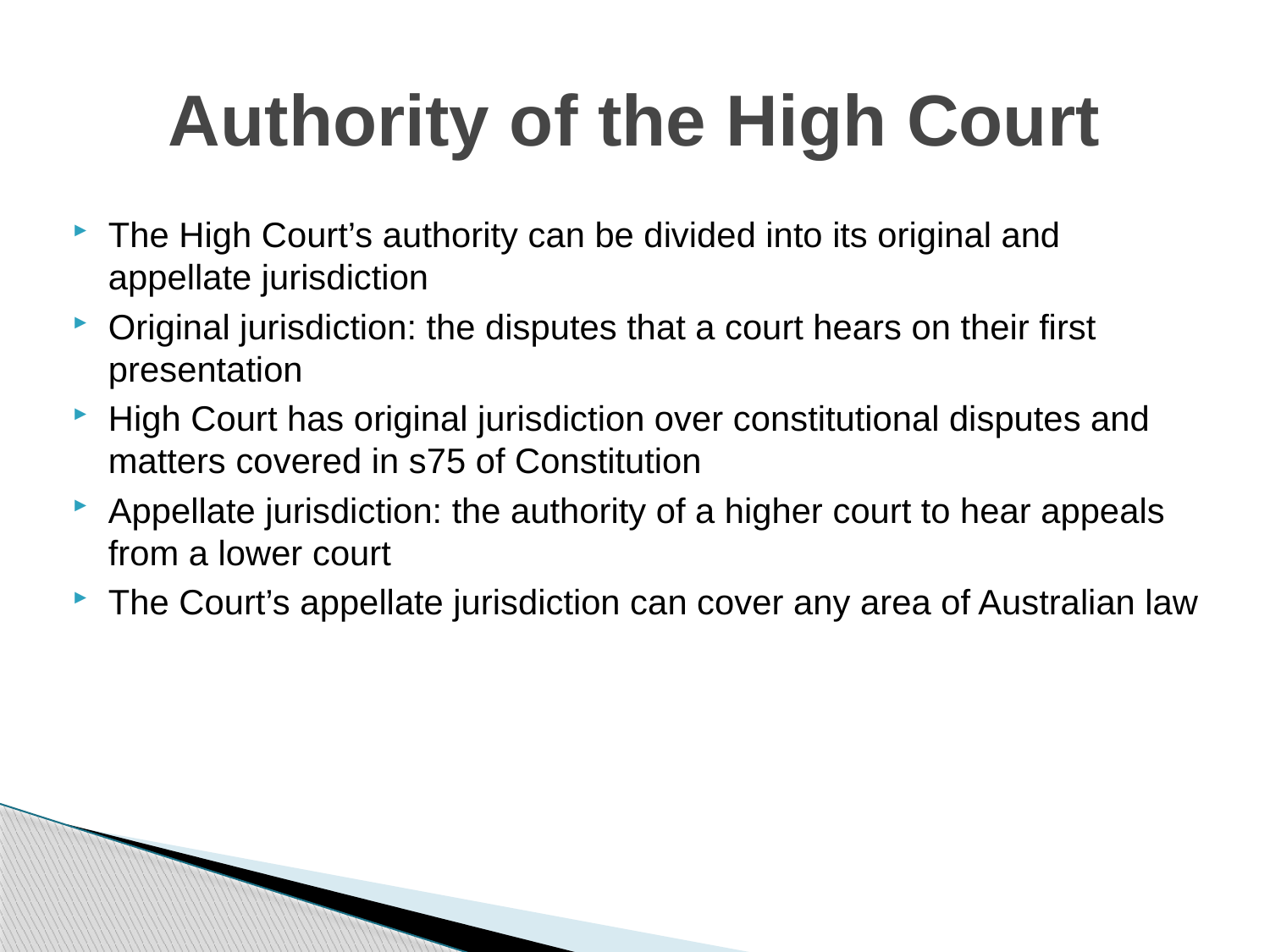

# Authority of the High Court
The High Court’s authority can be divided into its original and appellate jurisdiction
Original jurisdiction: the disputes that a court hears on their first presentation
High Court has original jurisdiction over constitutional disputes and matters covered in s75 of Constitution
Appellate jurisdiction: the authority of a higher court to hear appeals from a lower court
The Court’s appellate jurisdiction can cover any area of Australian law